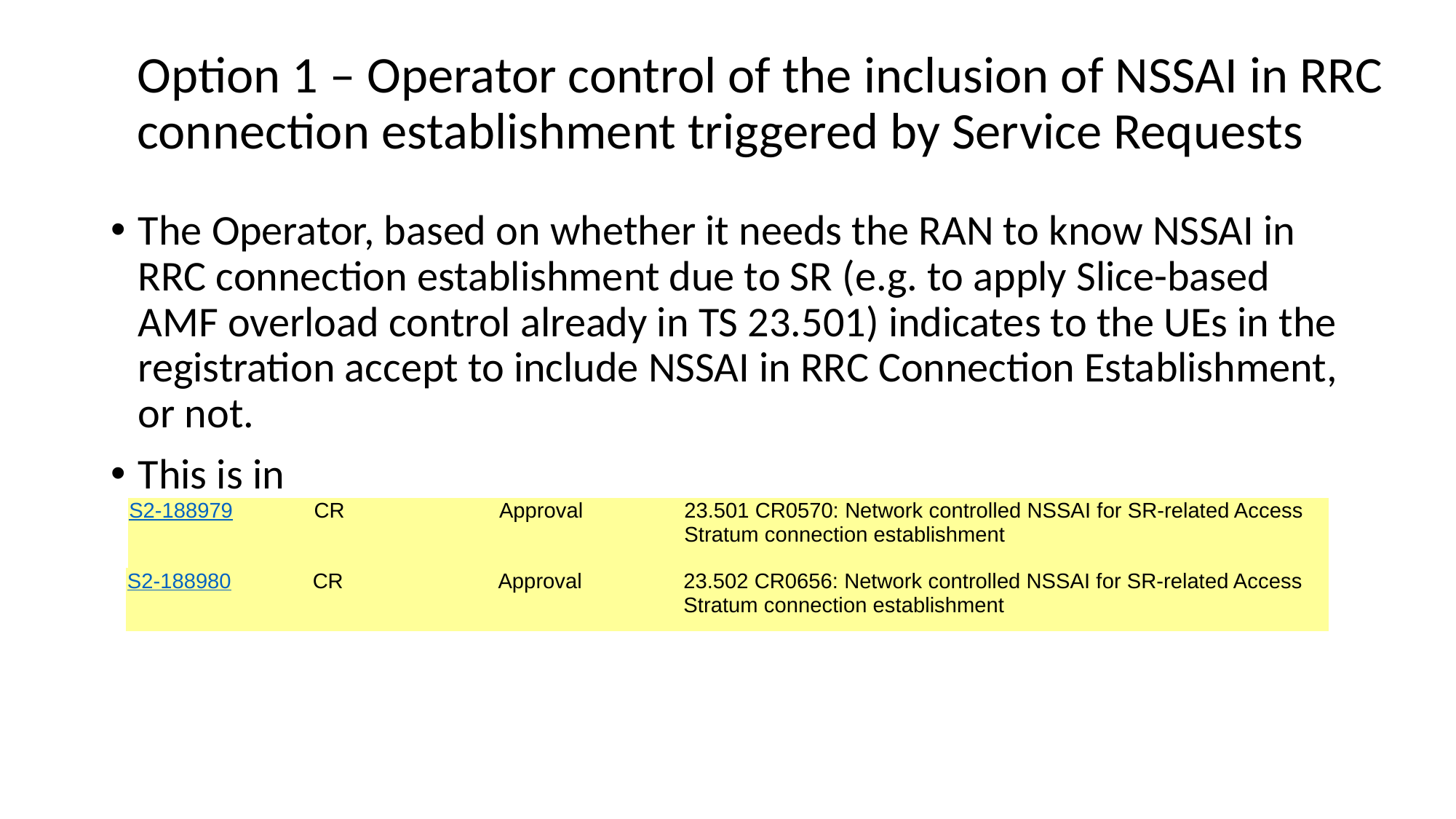

# Option 1 – Operator control of the inclusion of NSSAI in RRC connection establishment triggered by Service Requests
The Operator, based on whether it needs the RAN to know NSSAI in RRC connection establishment due to SR (e.g. to apply Slice-based AMF overload control already in TS 23.501) indicates to the UEs in the registration accept to include NSSAI in RRC Connection Establishment, or not.
This is in

| S2-188979 | CR | Approval | 23.501 CR0570: Network controlled NSSAI for SR-related Access Stratum connection establishment |
| --- | --- | --- | --- |
| S2-188980 | CR | Approval | 23.502 CR0656: Network controlled NSSAI for SR-related Access Stratum connection establishment |
| --- | --- | --- | --- |